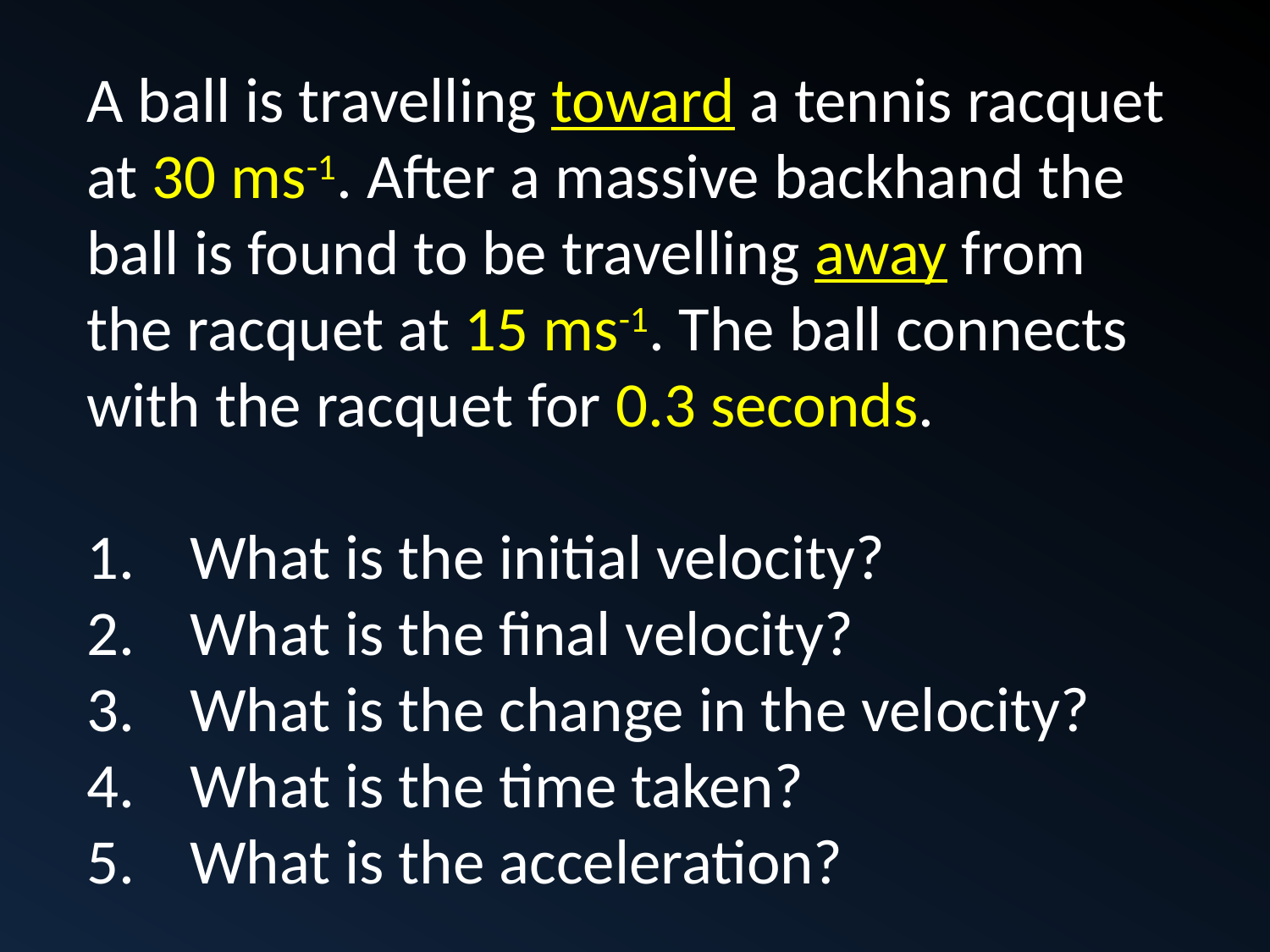

A ball is travelling toward a tennis racquet at 30 ms-1. After a massive backhand the ball is found to be travelling away from the racquet at 15 ms-1. The ball connects with the racquet for 0.3 seconds.

What is the initial velocity?
What is the final velocity?
What is the change in the velocity?
What is the time taken?
What is the acceleration?